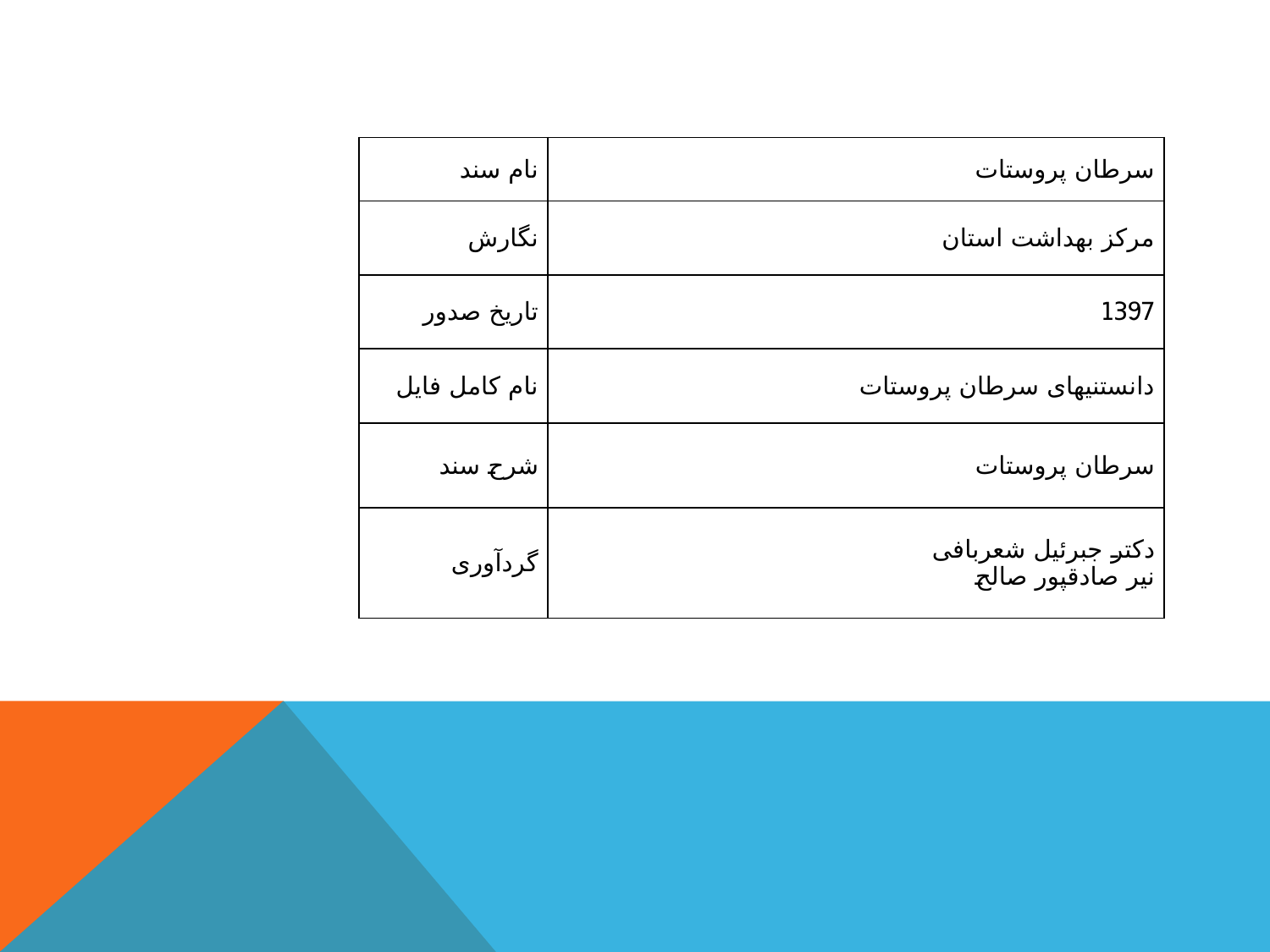

| نام سند | سرطان پروستات |
| --- | --- |
| نگارش | مرکز بهداشت استان |
| تاریخ صدور | 1397 |
| نام کامل فایل | دانستنیهای سرطان پروستات |
| شرح سند | سرطان پروستات |
| گردآوری | دکتر جبرئیل شعربافی نیر صادقپور صالح |